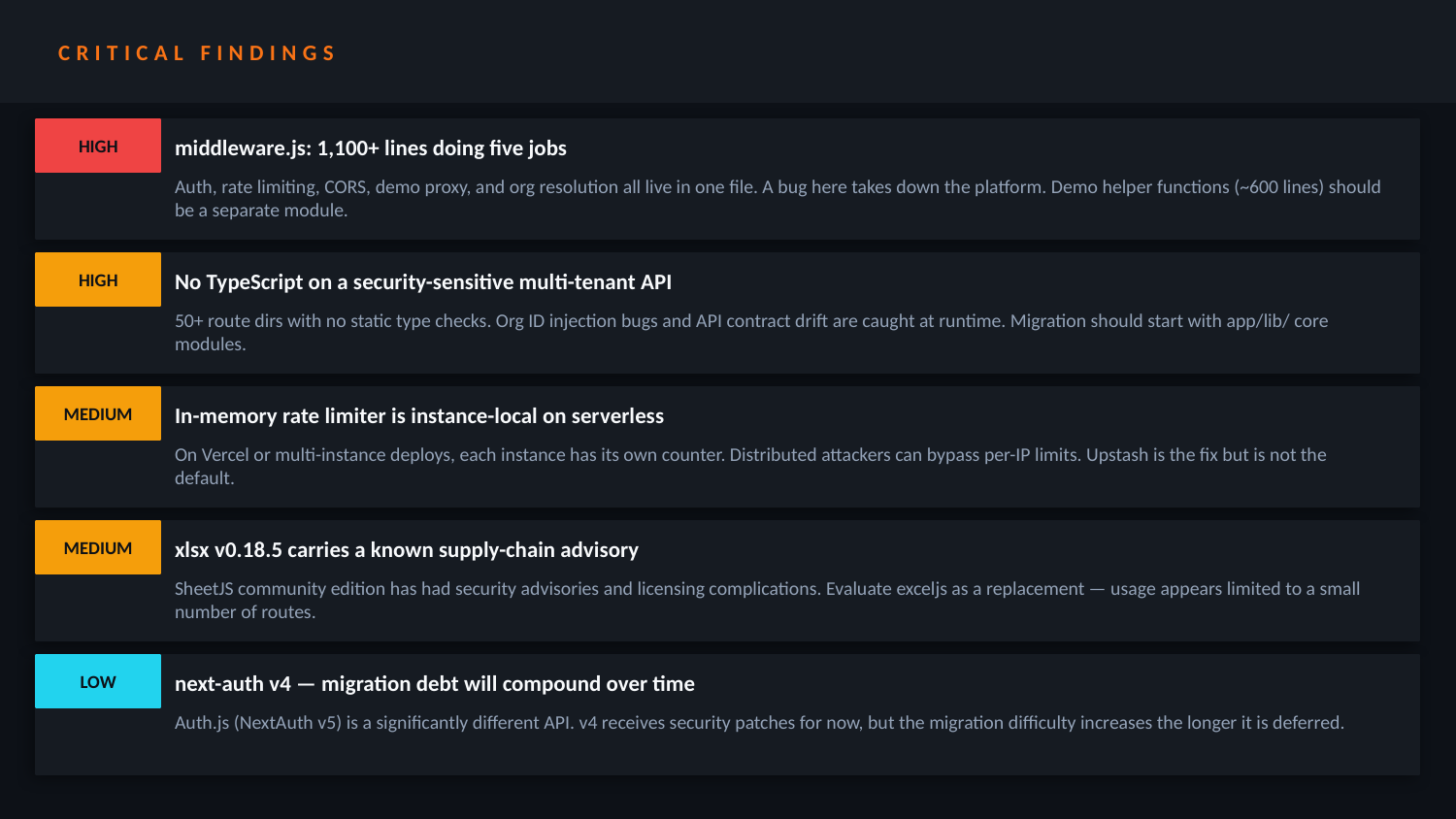

CRITICAL FINDINGS

HIGH
middleware.js: 1,100+ lines doing five jobs
Auth, rate limiting, CORS, demo proxy, and org resolution all live in one file. A bug here takes down the platform. Demo helper functions (~600 lines) should be a separate module.

HIGH
No TypeScript on a security-sensitive multi-tenant API
50+ route dirs with no static type checks. Org ID injection bugs and API contract drift are caught at runtime. Migration should start with app/lib/ core modules.

MEDIUM
In-memory rate limiter is instance-local on serverless
On Vercel or multi-instance deploys, each instance has its own counter. Distributed attackers can bypass per-IP limits. Upstash is the fix but is not the default.

MEDIUM
xlsx v0.18.5 carries a known supply-chain advisory
SheetJS community edition has had security advisories and licensing complications. Evaluate exceljs as a replacement — usage appears limited to a small number of routes.

LOW
next-auth v4 — migration debt will compound over time
Auth.js (NextAuth v5) is a significantly different API. v4 receives security patches for now, but the migration difficulty increases the longer it is deferred.